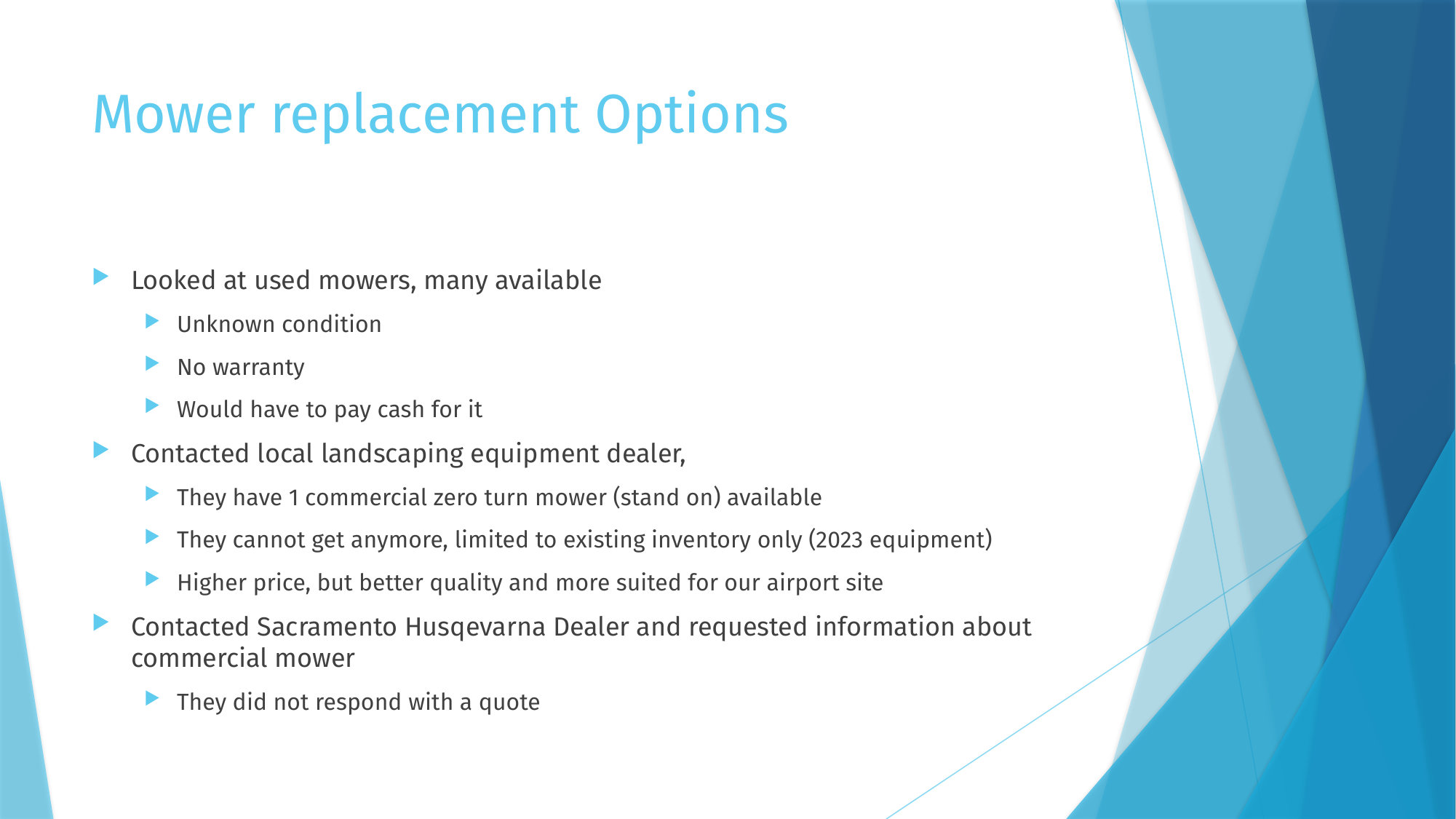

# Mower replacement Options
Looked at used mowers, many available
Unknown condition
No warranty
Would have to pay cash for it
Contacted local landscaping equipment dealer,
They have 1 commercial zero turn mower (stand on) available
They cannot get anymore, limited to existing inventory only (2023 equipment)
Higher price, but better quality and more suited for our airport site
Contacted Sacramento Husqevarna Dealer and requested information about commercial mower
They did not respond with a quote